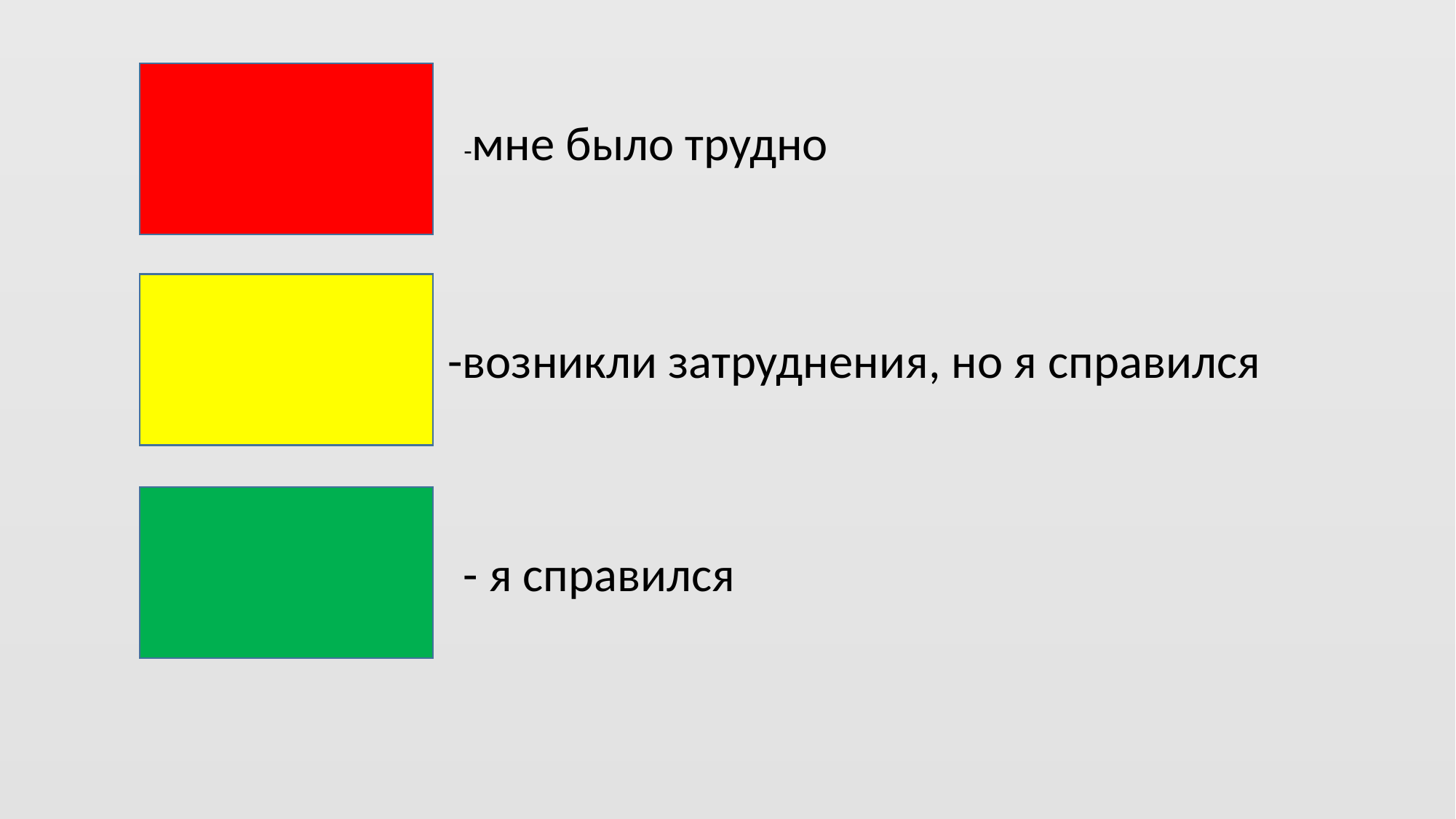

-мне было трудно

-возникли затруднения, но я справился

- я справился